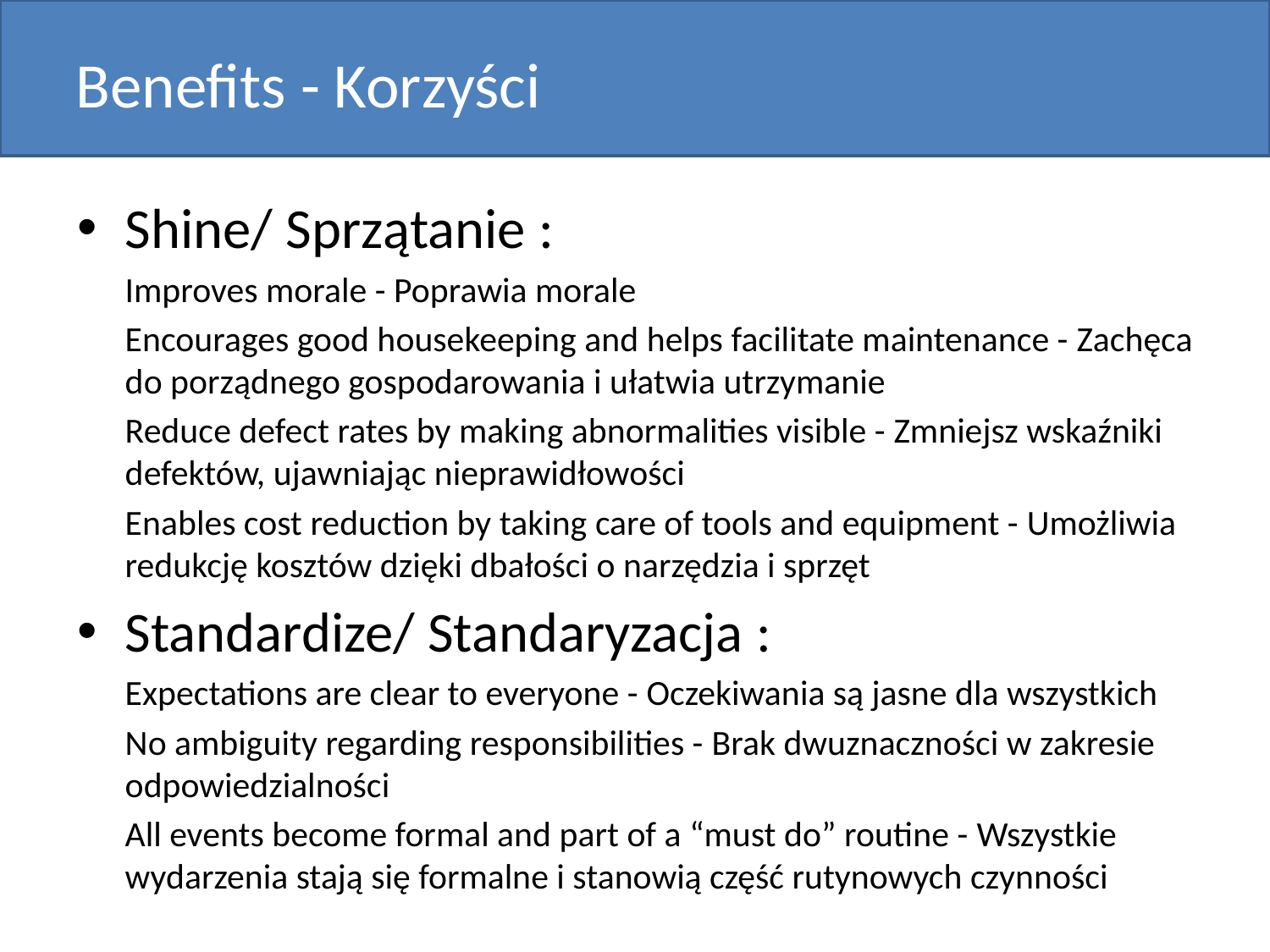

# Benefits - Korzyści
Shine/ Sprzątanie :
	Improves morale - Poprawia morale
	Encourages good housekeeping and helps facilitate maintenance - Zachęca do porządnego gospodarowania i ułatwia utrzymanie
	Reduce defect rates by making abnormalities visible - Zmniejsz wskaźniki defektów, ujawniając nieprawidłowości
	Enables cost reduction by taking care of tools and equipment - Umożliwia redukcję kosztów dzięki dbałości o narzędzia i sprzęt
Standardize/ Standaryzacja :
	Expectations are clear to everyone - Oczekiwania są jasne dla wszystkich
	No ambiguity regarding responsibilities - Brak dwuznaczności w zakresie odpowiedzialności
	All events become formal and part of a “must do” routine - Wszystkie wydarzenia stają się formalne i stanowią część rutynowych czynności